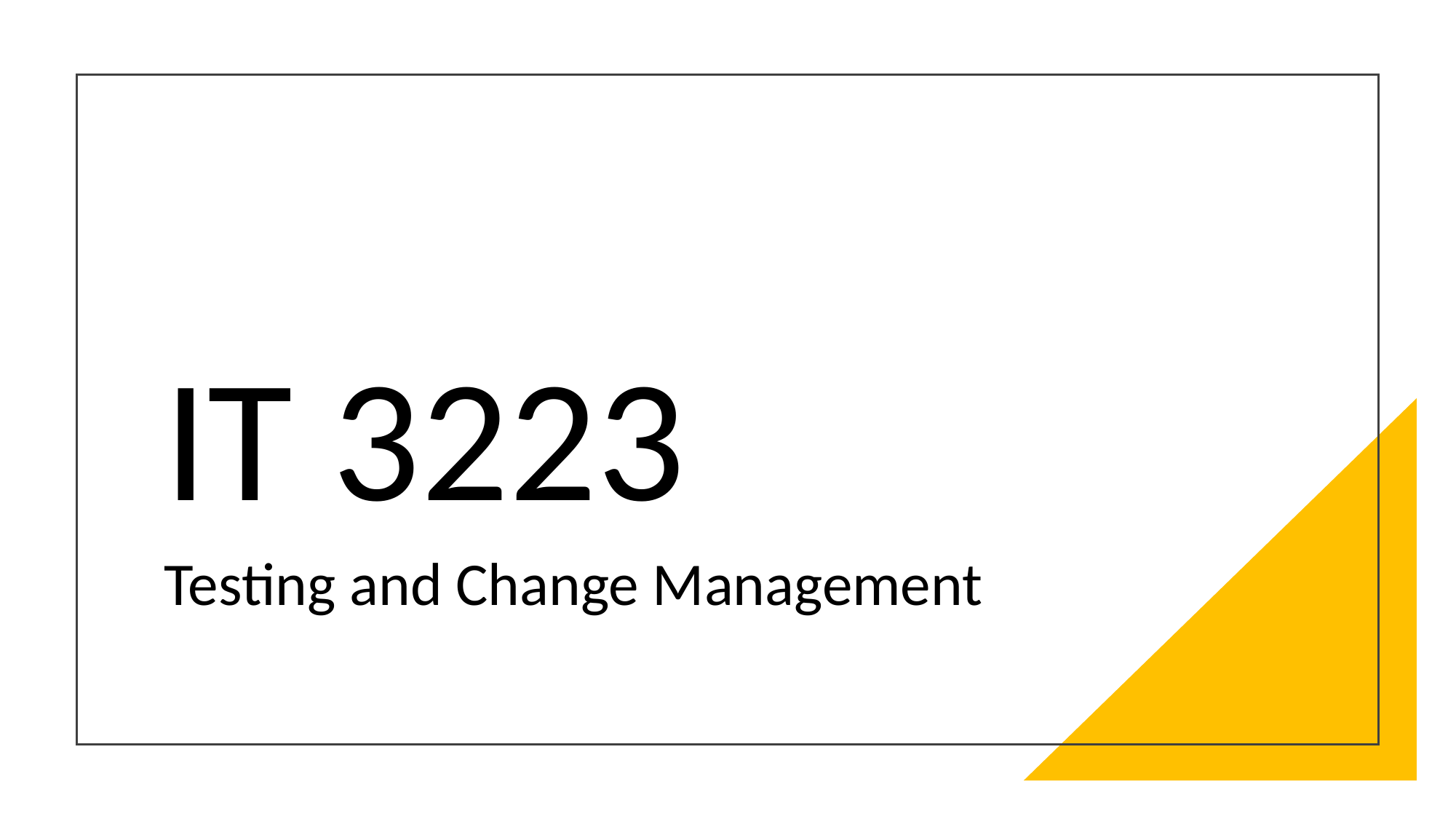

# IT 3223

Testing and Change Management